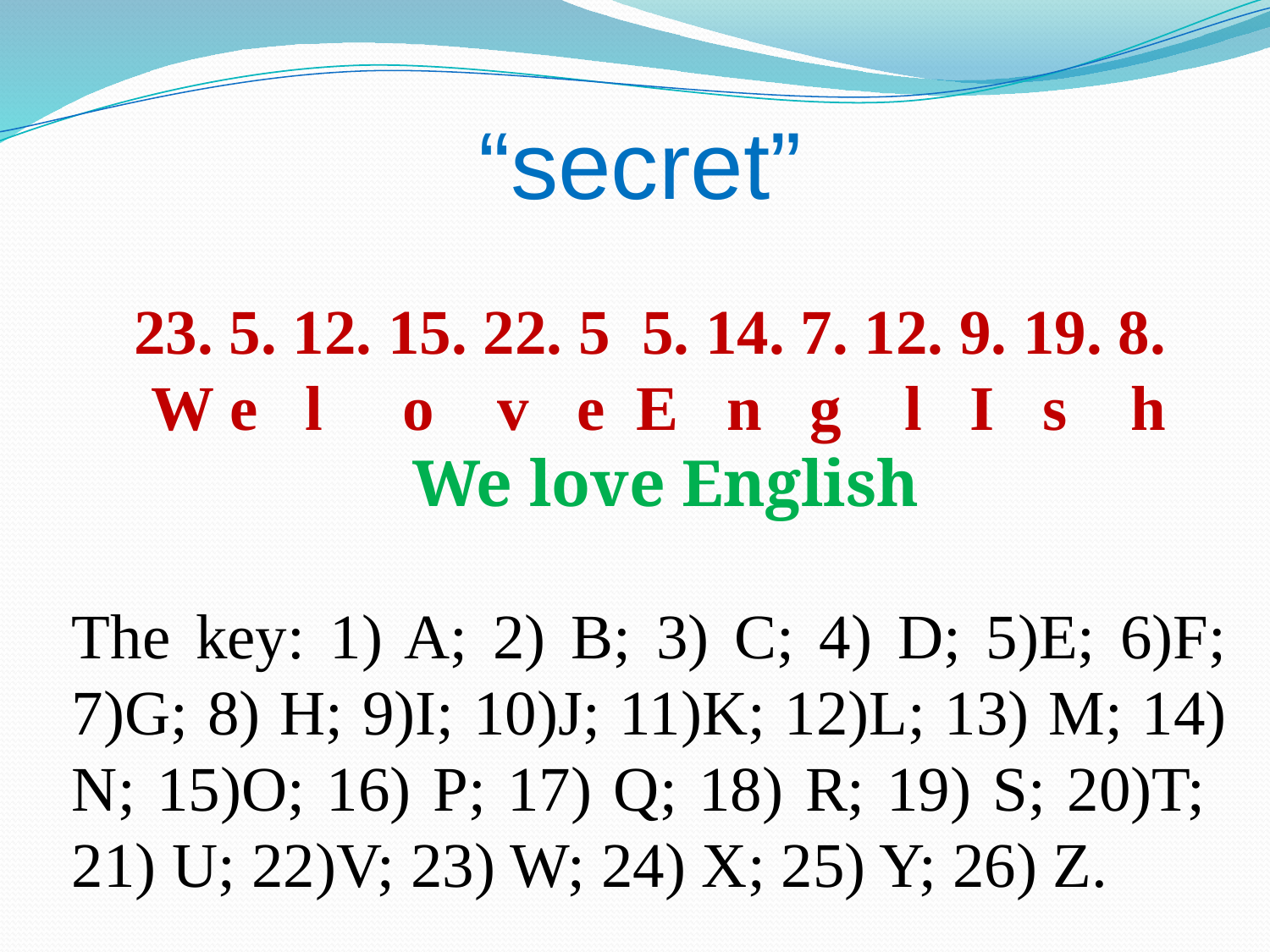

# “secret”

23. 5. 12. 15. 22. 5  5. 14. 7. 12. 9. 19. 8.
     W e   l     o    v   e  E   n   g    l   I   s    h
  We love English

The key: 1) A; 2) B; 3) C; 4) D; 5)E; 6)F; 7)G; 8) H; 9)I; 10)J; 11)K; 12)L; 13) M; 14) N; 15)O; 16) P; 17) Q; 18) R; 19) S; 20)T;  21) U; 22)V; 23) W; 24) X; 25) Y; 26) Z.